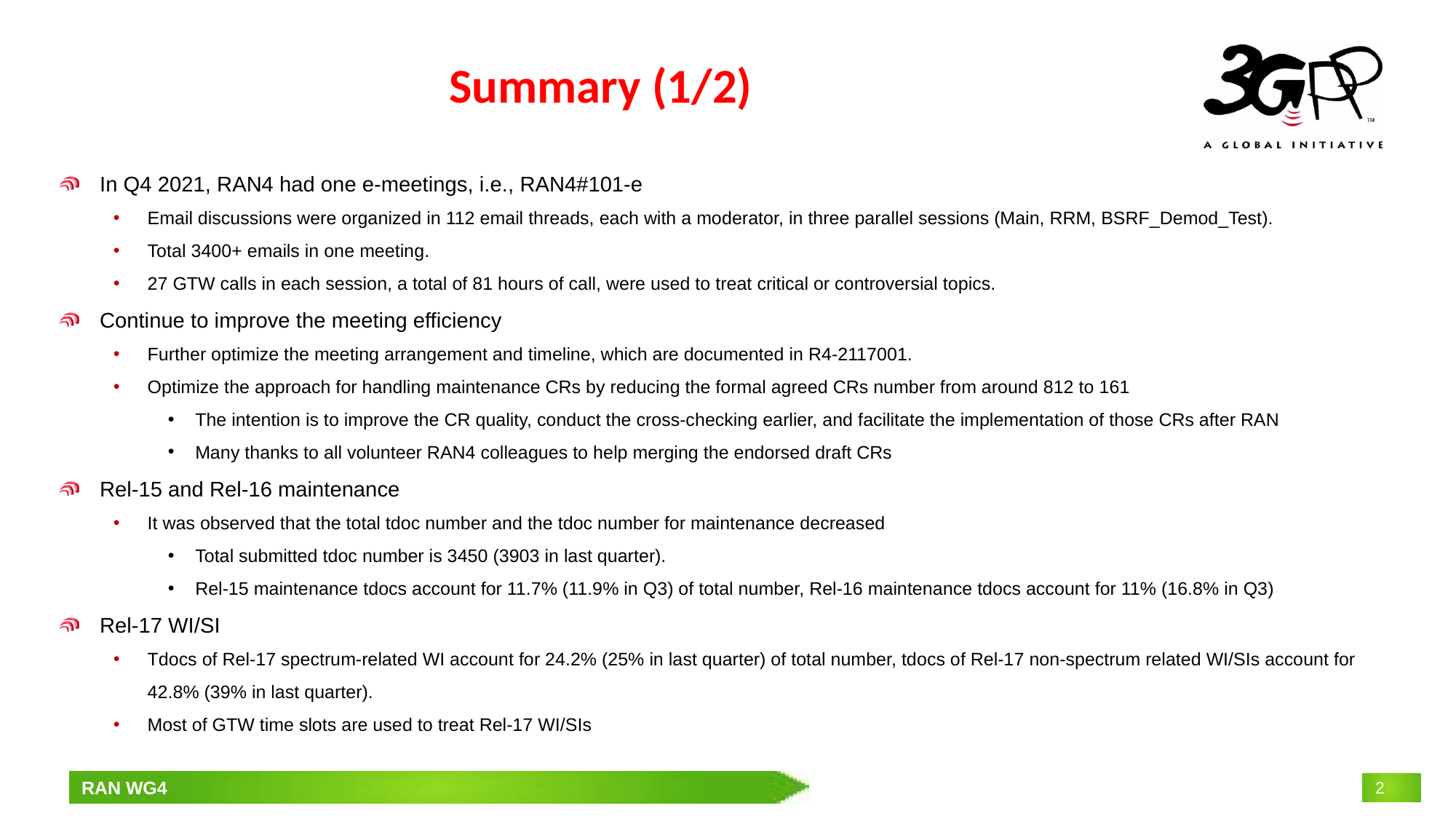

# Summary (1/2)
In Q4 2021, RAN4 had one e-meetings, i.e., RAN4#101-e
Email discussions were organized in 112 email threads, each with a moderator, in three parallel sessions (Main, RRM, BSRF_Demod_Test).
Total 3400+ emails in one meeting.
27 GTW calls in each session, a total of 81 hours of call, were used to treat critical or controversial topics.
Continue to improve the meeting efficiency
Further optimize the meeting arrangement and timeline, which are documented in R4-2117001.
Optimize the approach for handling maintenance CRs by reducing the formal agreed CRs number from around 812 to 161
The intention is to improve the CR quality, conduct the cross-checking earlier, and facilitate the implementation of those CRs after RAN
Many thanks to all volunteer RAN4 colleagues to help merging the endorsed draft CRs
Rel-15 and Rel-16 maintenance
It was observed that the total tdoc number and the tdoc number for maintenance decreased
Total submitted tdoc number is 3450 (3903 in last quarter).
Rel-15 maintenance tdocs account for 11.7% (11.9% in Q3) of total number, Rel-16 maintenance tdocs account for 11% (16.8% in Q3)
Rel-17 WI/SI
Tdocs of Rel-17 spectrum-related WI account for 24.2% (25% in last quarter) of total number, tdocs of Rel-17 non-spectrum related WI/SIs account for 42.8% (39% in last quarter).
Most of GTW time slots are used to treat Rel-17 WI/SIs